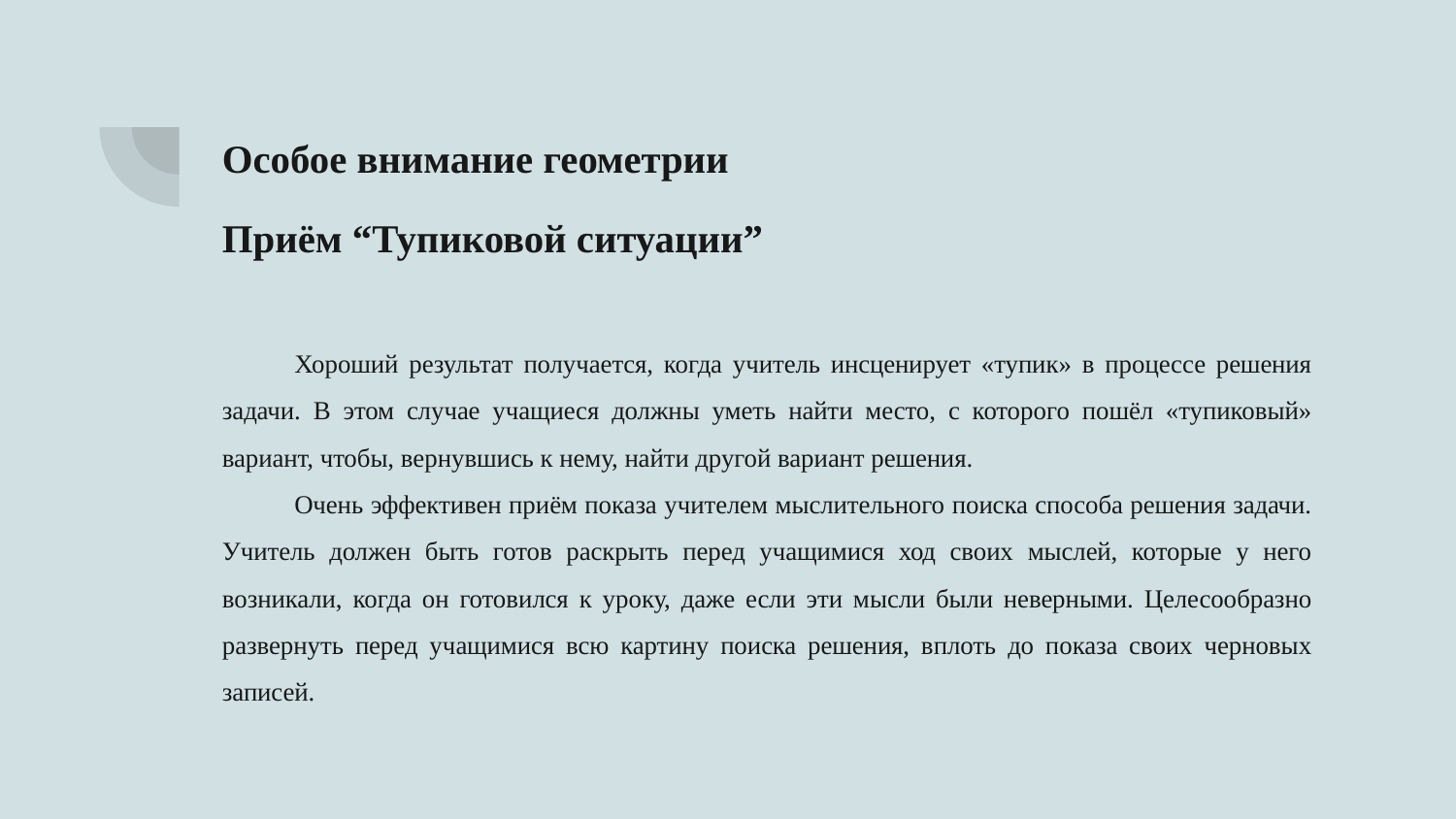

# Особое внимание геометрии
Приём “Тупиковой ситуации”

Хороший результат получается, когда учитель инсценирует «тупик» в процессе решения задачи. В этом случае учащиеся должны уметь найти место, с которого пошёл «тупиковый» вариант, чтобы, вернувшись к нему, найти другой вариант решения.
Очень эффективен приём показа учителем мыслительного поиска способа решения задачи. Учитель должен быть готов раскрыть перед учащимися ход своих мыслей, которые у него возникали, когда он готовился к уроку, даже если эти мысли были неверными. Целесообразно развернуть перед учащимися всю картину поиска решения, вплоть до показа своих черновых записей.